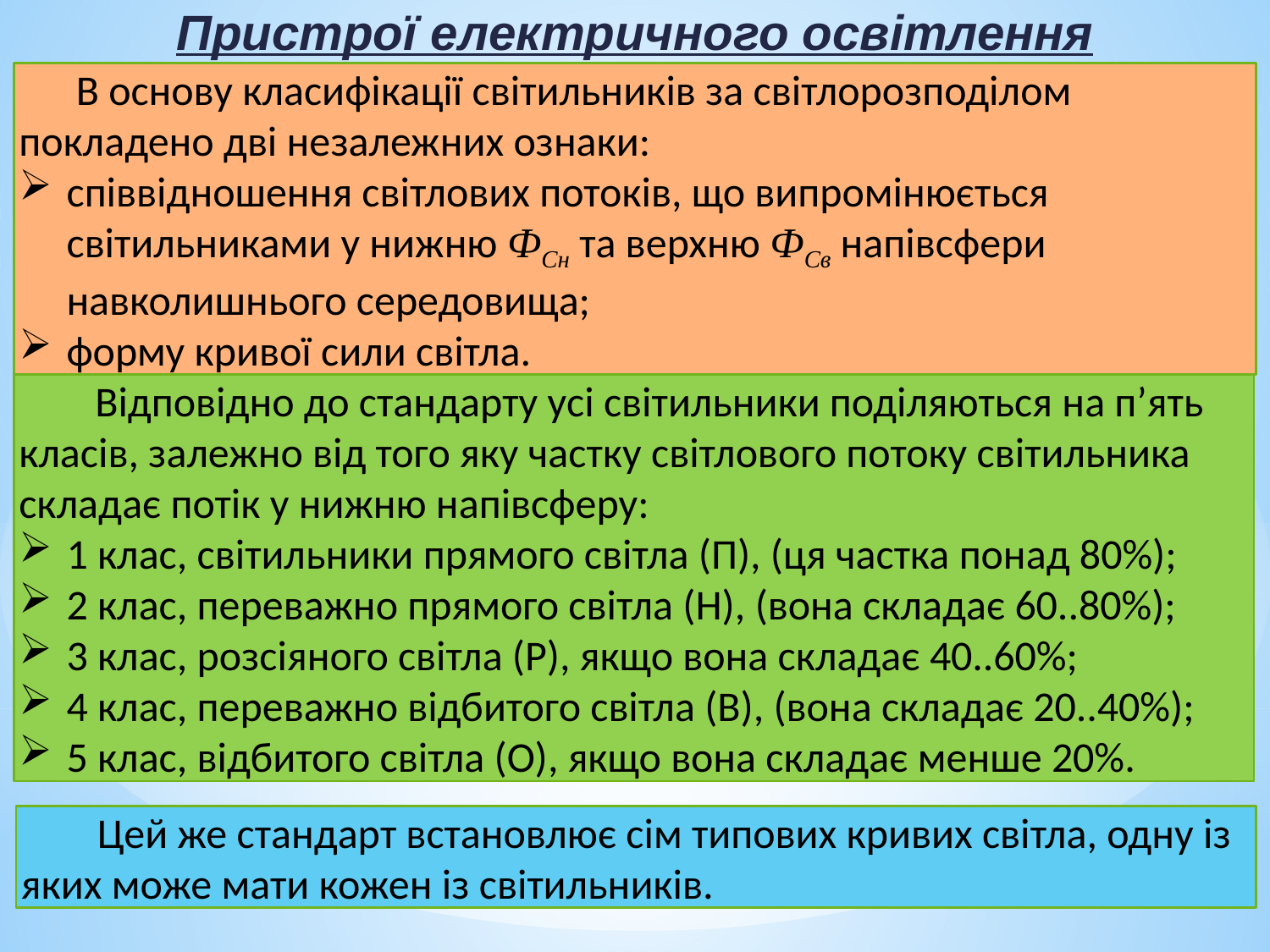

Пристрої електричного освітлення
      В основу класифікації світильників за світлорозподілом покладено дві незалежних ознаки:
співвідношення світлових потоків, що випромінюється світильниками у нижню ФСн та верхню ФСв напівсфери навколишнього середовища;
форму кривої сили світла.
        Відповідно до стандарту усі світильники поділяються на п’ять класів, залежно від того яку частку світлового потоку світильника складає потік у нижню напівсферу:
1 клас, світильники прямого світла (П), (ця частка понад 80%);
2 клас, переважно прямого світла (Н), (вона складає 60..80%);
3 клас, розсіяного світла (Р), якщо вона складає 40..60%;
4 клас, переважно відбитого світла (В), (вона складає 20..40%);
5 клас, відбитого світла (О), якщо вона складає менше 20%.
        Цей же стандарт встановлює сім типових кривих світла, одну із яких може мати кожен із світильників.